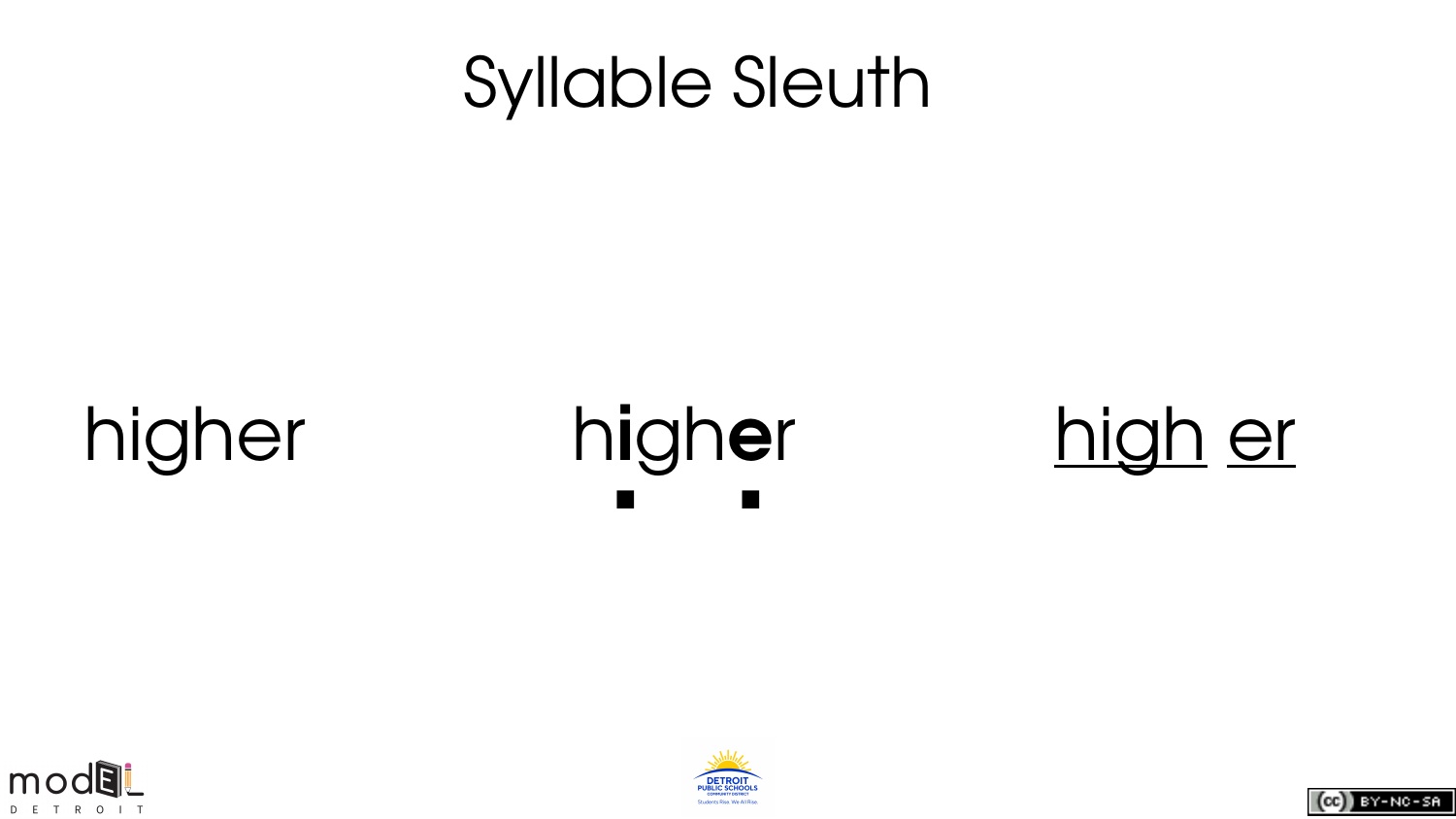

# Syllable Sleuth

higher

higher

high er

.
.